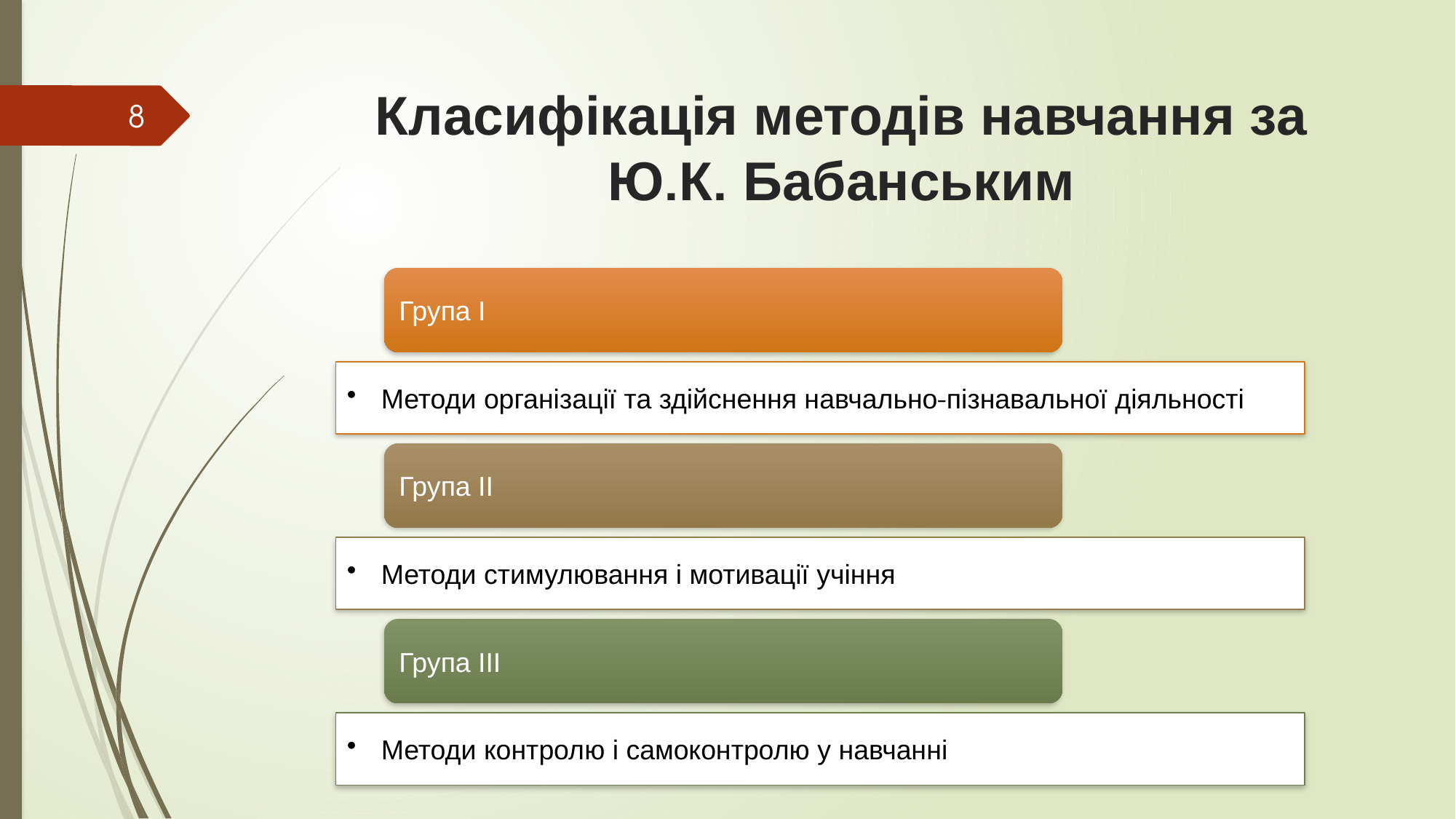

# Класифікація методів навчання за Ю.К. Бабанським
8
Група І
Група ІІ
Група ІІІ
Методи організації та здійснення навчально-пізнавальної діяльності
Методи стимулювання і мотивації учіння
Методи контролю і самоконтролю у навчанні